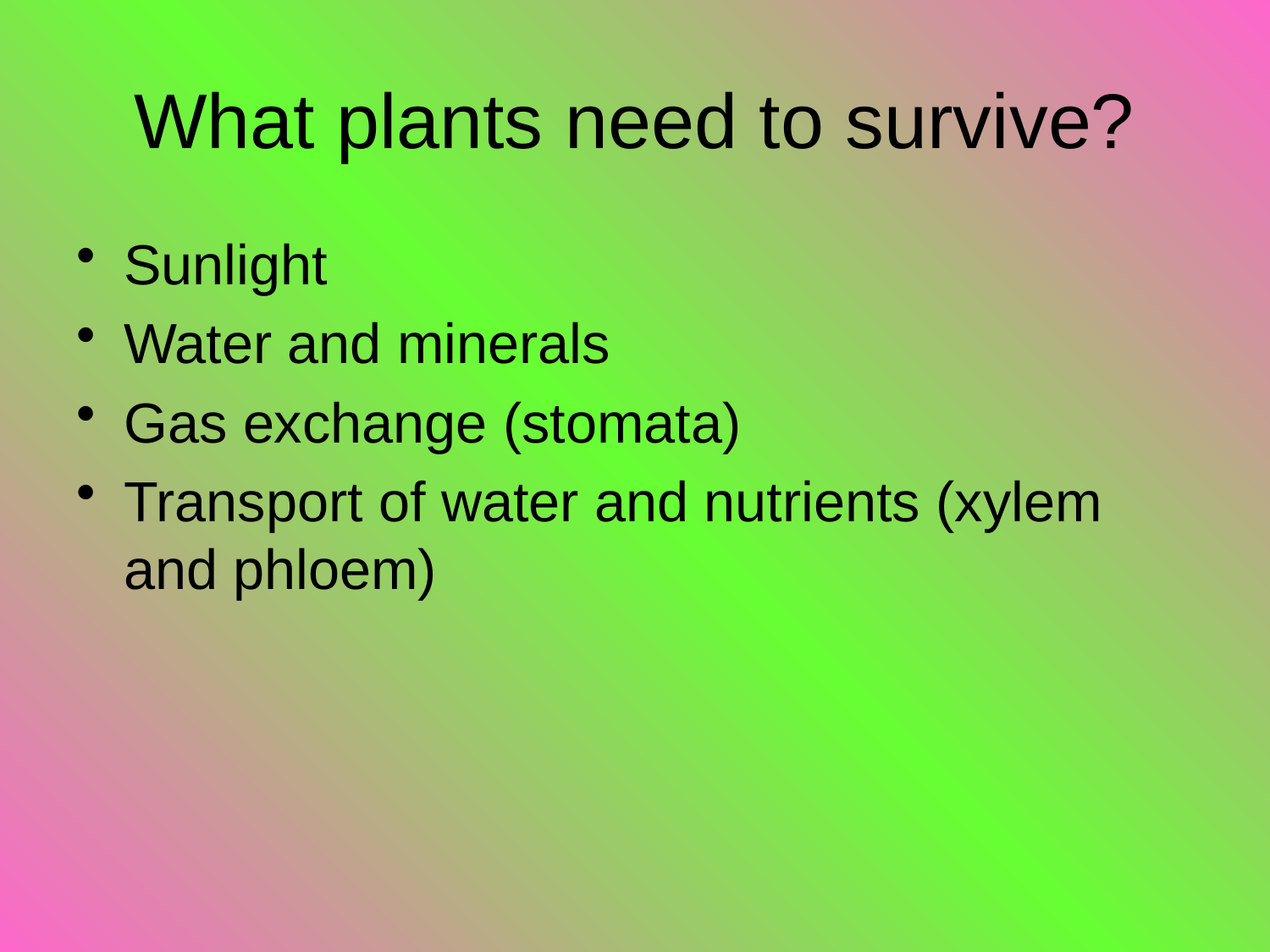

# What plants need to survive?
Sunlight
Water and minerals
Gas exchange (stomata)
Transport of water and nutrients (xylem and phloem)